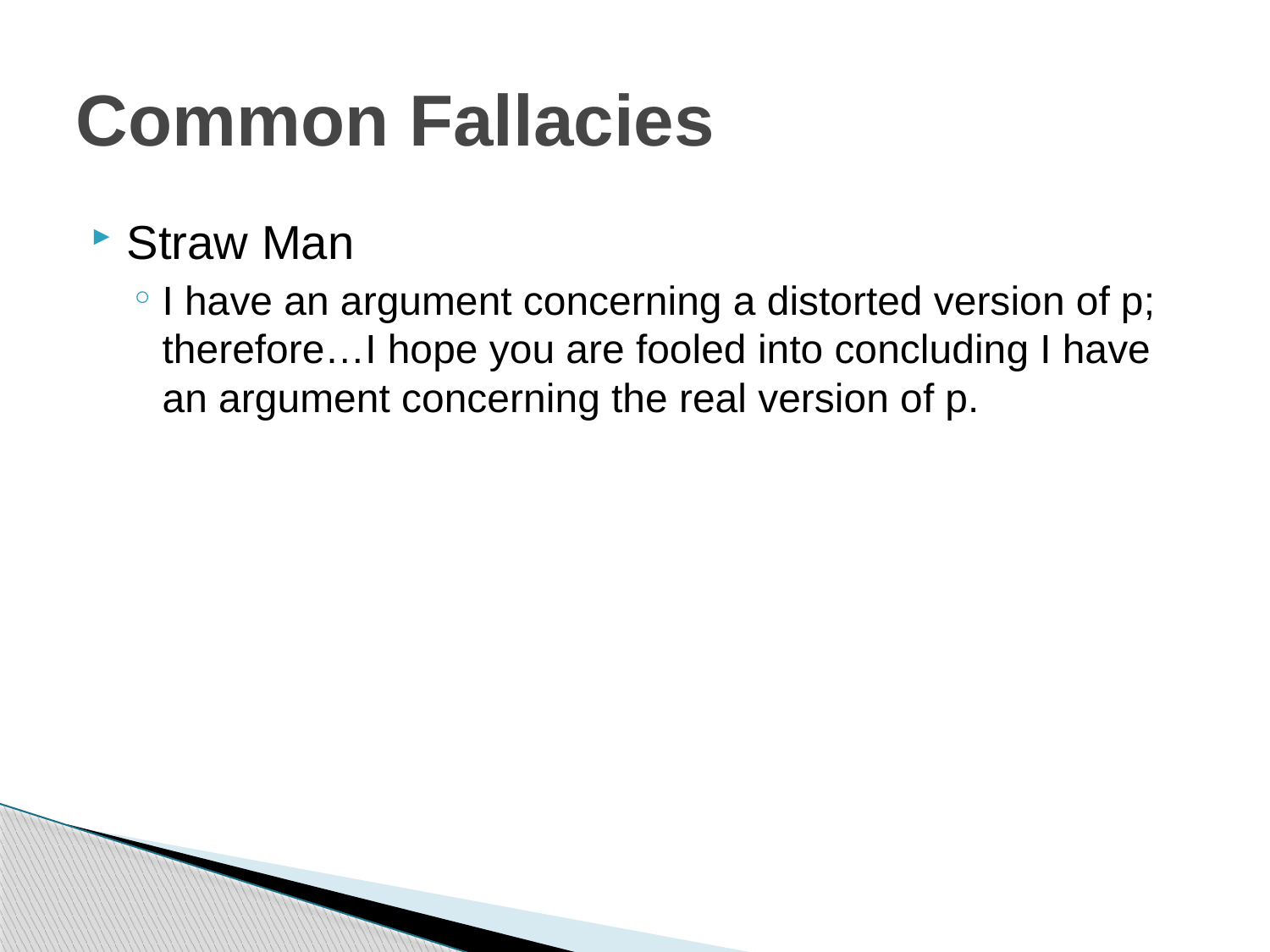

# Common Fallacies
Straw Man
I have an argument concerning a distorted version of p; therefore…I hope you are fooled into concluding I have an argument concerning the real version of p.